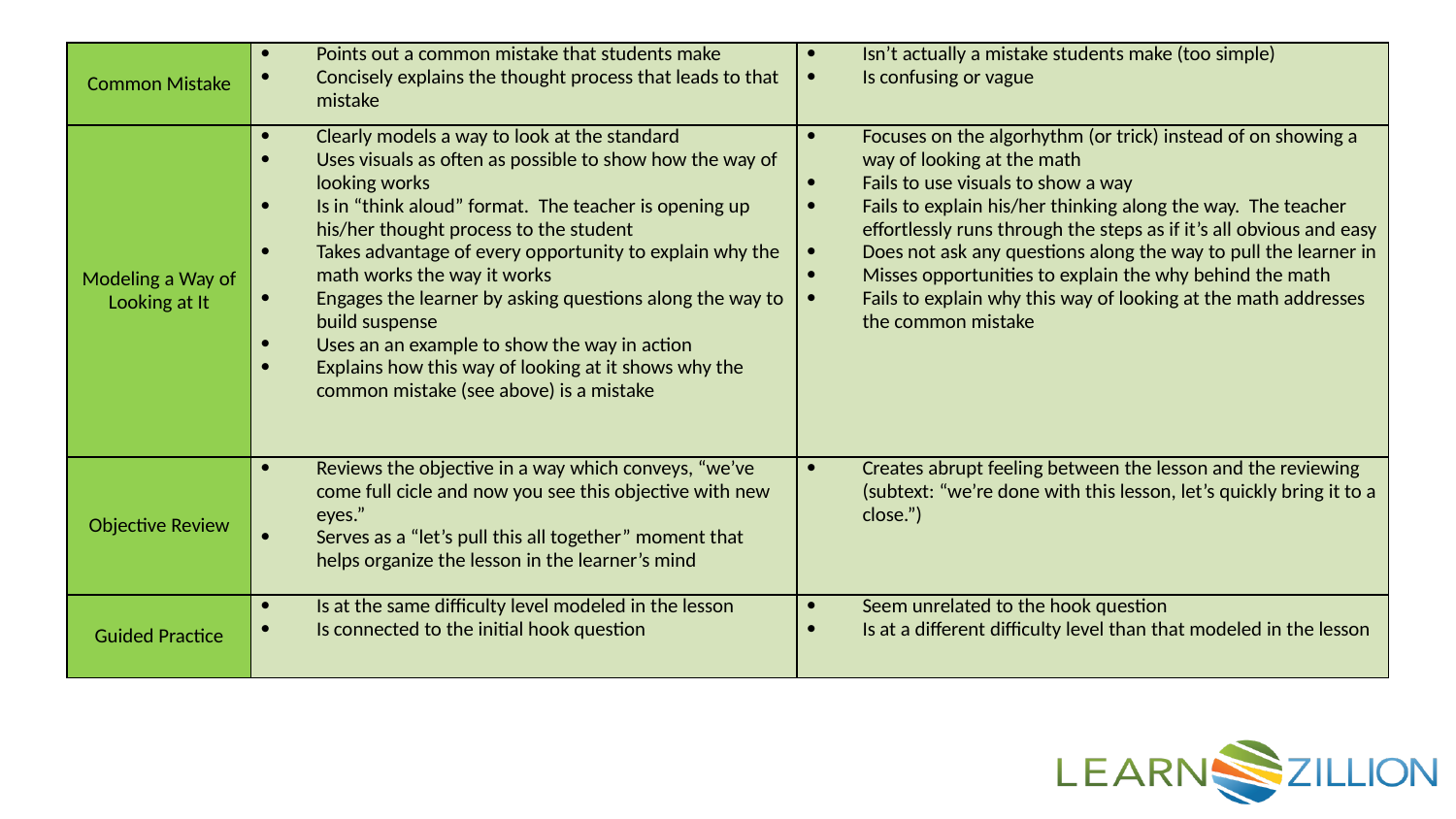

| Common Mistake | Points out a common mistake that students make Concisely explains the thought process that leads to that mistake | Isn’t actually a mistake students make (too simple) Is confusing or vague |
| --- | --- | --- |
| Modeling a Way of Looking at It | Clearly models a way to look at the standard Uses visuals as often as possible to show how the way of looking works Is in “think aloud” format. The teacher is opening up his/her thought process to the student Takes advantage of every opportunity to explain why the math works the way it works Engages the learner by asking questions along the way to build suspense Uses an an example to show the way in action Explains how this way of looking at it shows why the common mistake (see above) is a mistake | Focuses on the algorhythm (or trick) instead of on showing a way of looking at the math Fails to use visuals to show a way Fails to explain his/her thinking along the way. The teacher effortlessly runs through the steps as if it’s all obvious and easy Does not ask any questions along the way to pull the learner in Misses opportunities to explain the why behind the math Fails to explain why this way of looking at the math addresses the common mistake |
| Objective Review | Reviews the objective in a way which conveys, “we’ve come full cicle and now you see this objective with new eyes.” Serves as a “let’s pull this all together” moment that helps organize the lesson in the learner’s mind | Creates abrupt feeling between the lesson and the reviewing (subtext: “we’re done with this lesson, let’s quickly bring it to a close.”) |
| Guided Practice | Is at the same difficulty level modeled in the lesson Is connected to the initial hook question | Seem unrelated to the hook question Is at a different difficulty level than that modeled in the lesson |